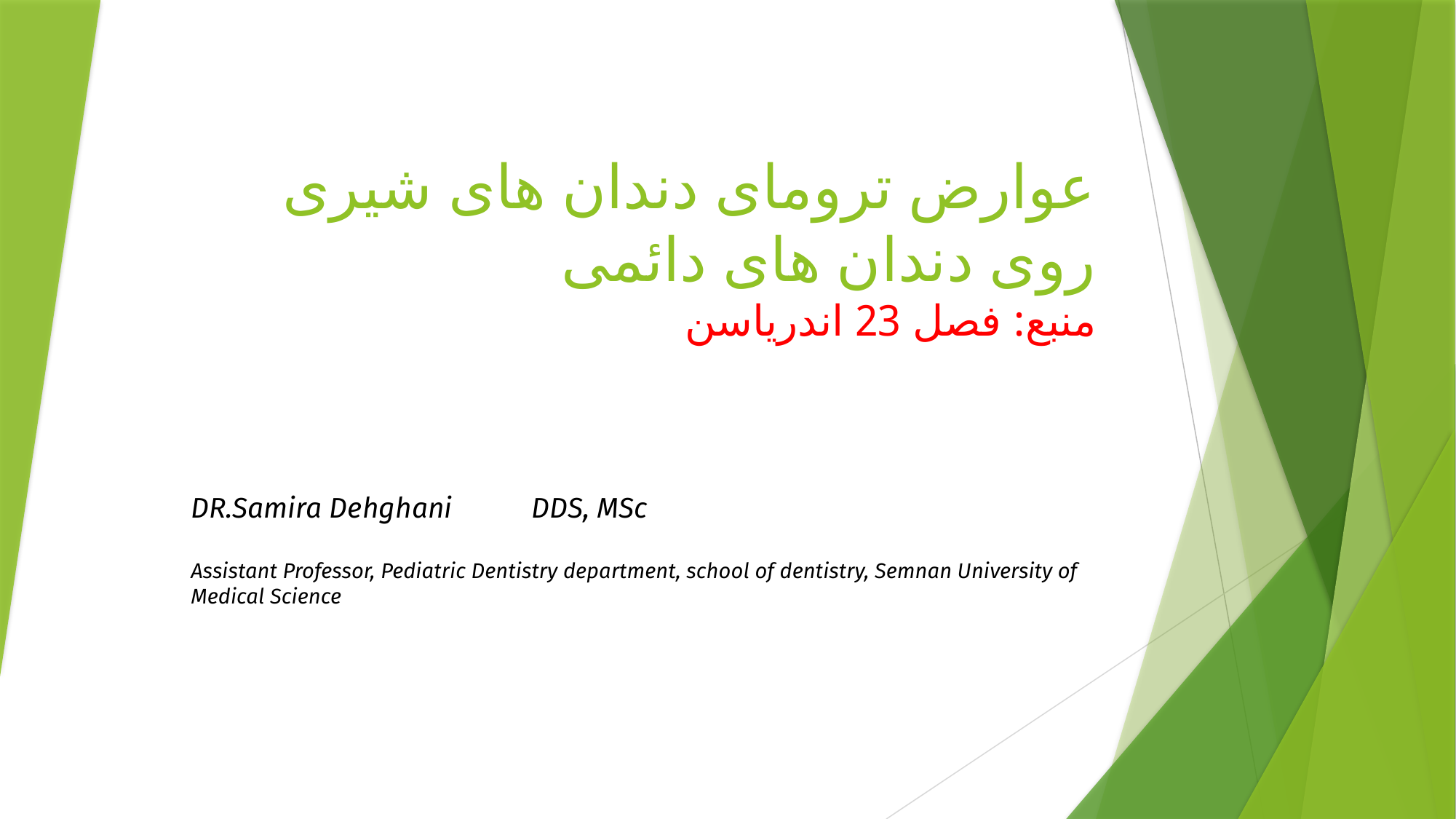

# عوارض ترومای دندان های شیری روی دندان های دائمی منبع: فصل 23 اندریاسن
DR.Samira Dehghani	DDS, MSc
Assistant Professor, Pediatric Dentistry department, school of dentistry, Semnan University of Medical Science